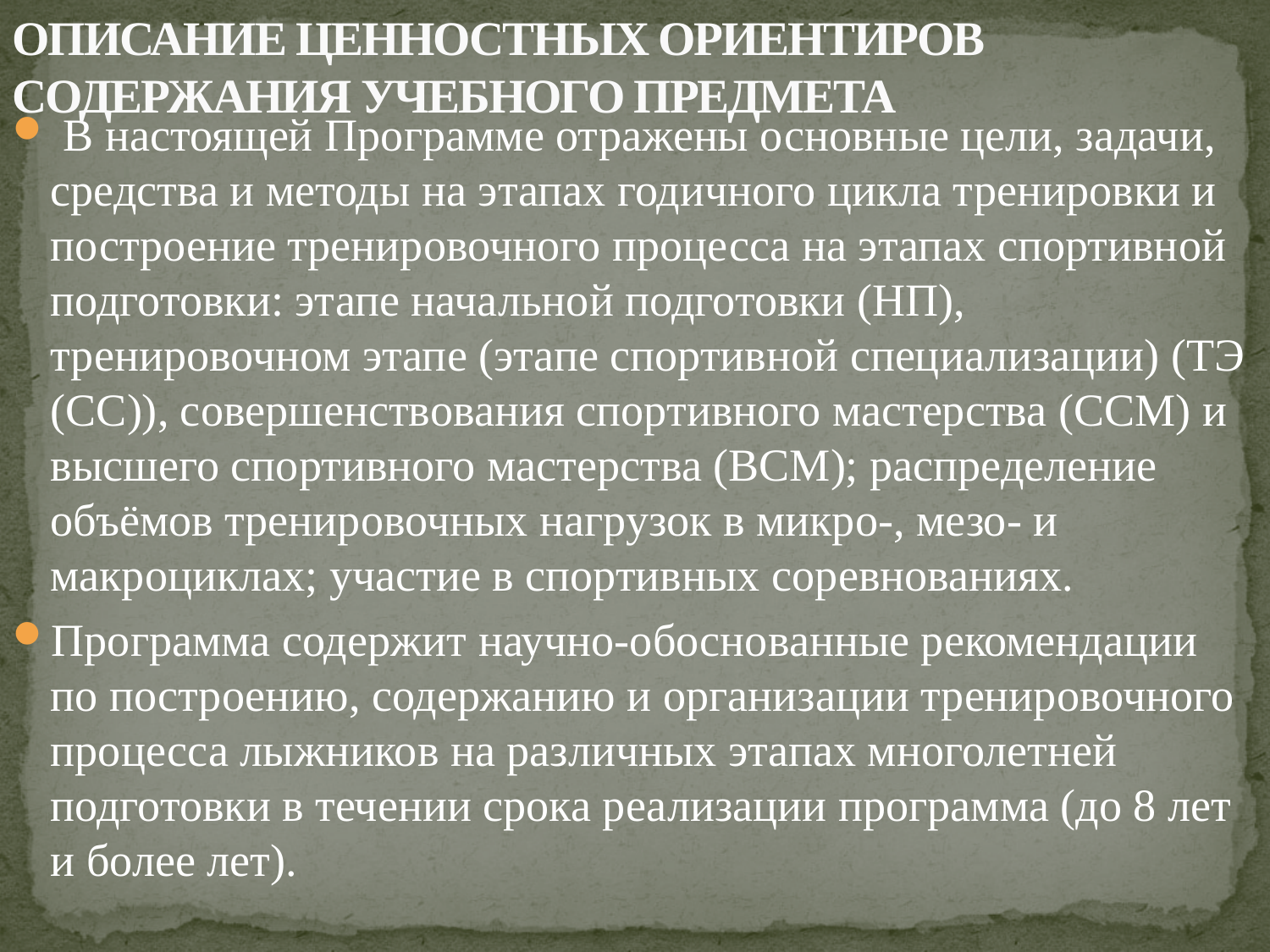

# ОПИСАНИЕ ЦЕННОСТНЫХ ОРИЕНТИРОВ СОДЕРЖАНИЯ УЧЕБНОГО ПРЕДМЕТА
 В настоящей Программе отражены основные цели, задачи, средства и методы на этапах годичного цикла тренировки и построение тренировочного процесса на этапах спортивной подготовки: этапе начальной подготовки (НП), тренировочном этапе (этапе спортивной специализации) (ТЭ (СС)), совершенствования спортивного мастерства (ССМ) и высшего спортивного мастерства (ВСМ); распределение объёмов тренировочных нагрузок в микро-, мезо- и макроциклах; участие в спортивных соревнованиях.
Программа содержит научно-обоснованные рекомендации по построению, содержанию и организации тренировочного процесса лыжников на различных этапах многолетней подготовки в течении срока реализации программа (до 8 лет и более лет).